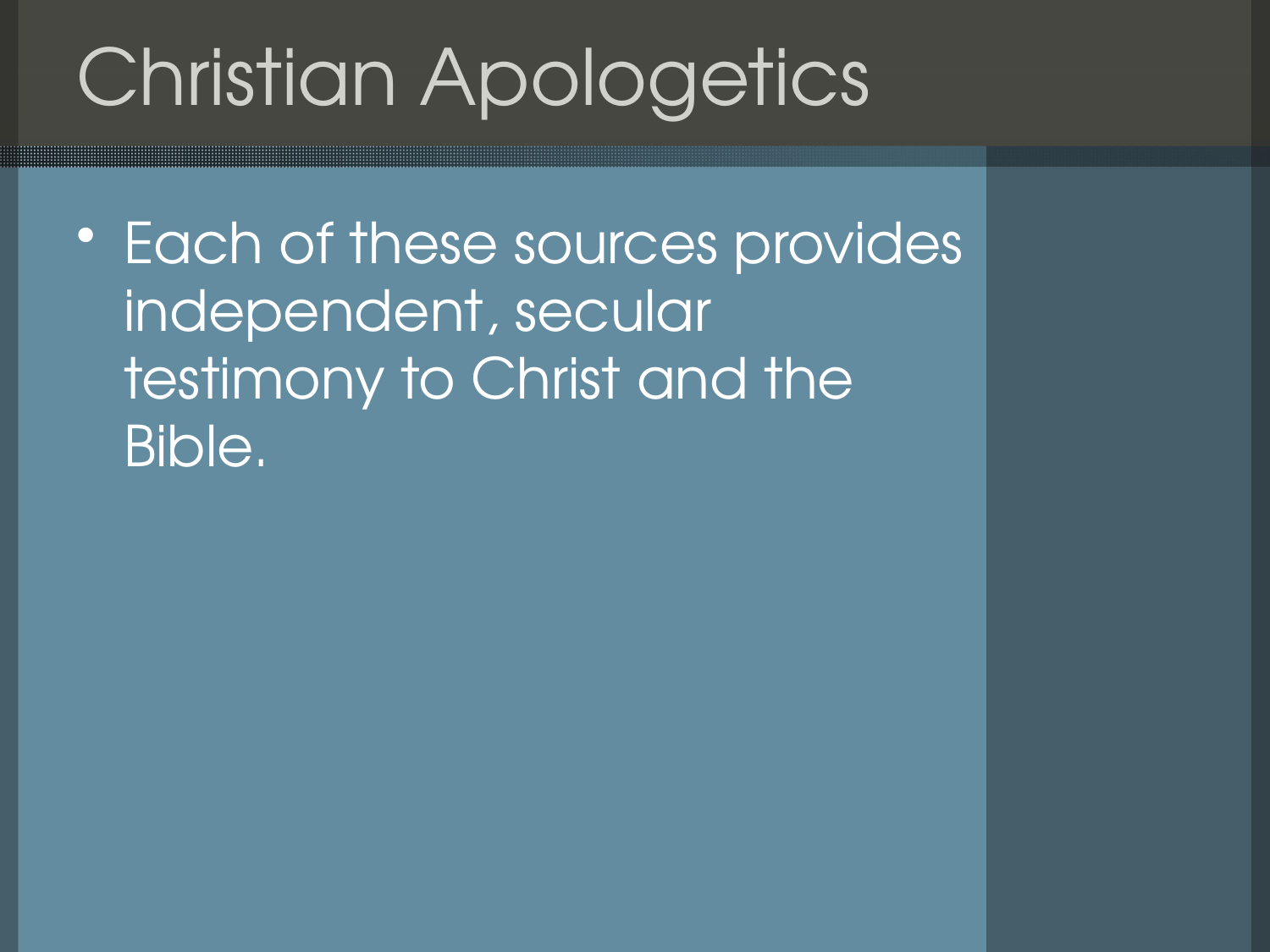

# Christian Apologetics
Each of these sources provides independent, secular testimony to Christ and the Bible.